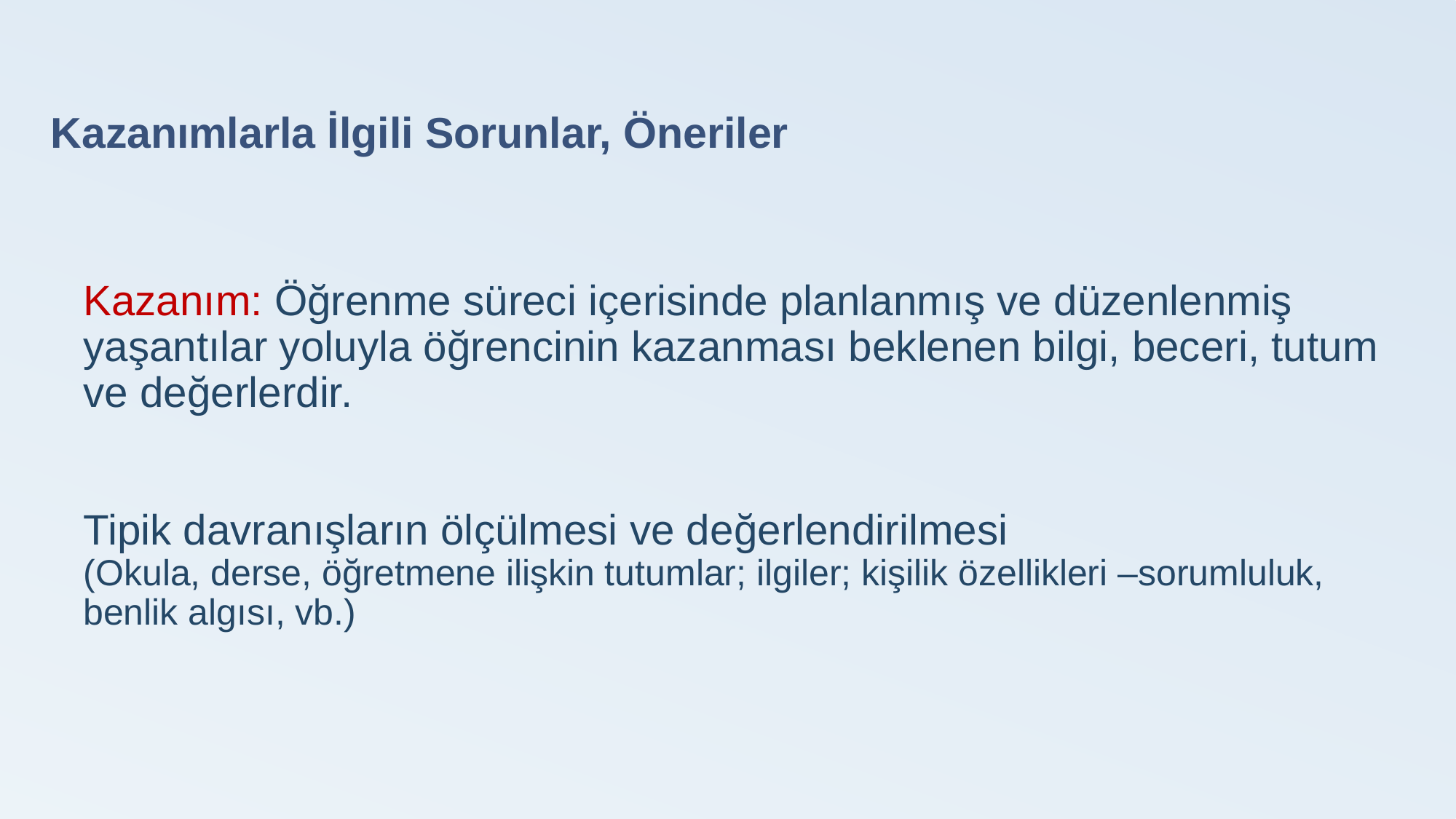

# Kazanımlarla İlgili Sorunlar, Öneriler

Kazanım: Öğrenme süreci içerisinde planlanmış ve düzenlenmiş yaşantılar yoluyla öğrencinin kazanması beklenen bilgi, beceri, tutum ve değerlerdir.

Tipik davranışların ölçülmesi ve değerlendirilmesi
(Okula, derse, öğretmene ilişkin tutumlar; ilgiler; kişilik özellikleri –sorumluluk, benlik algısı, vb.)